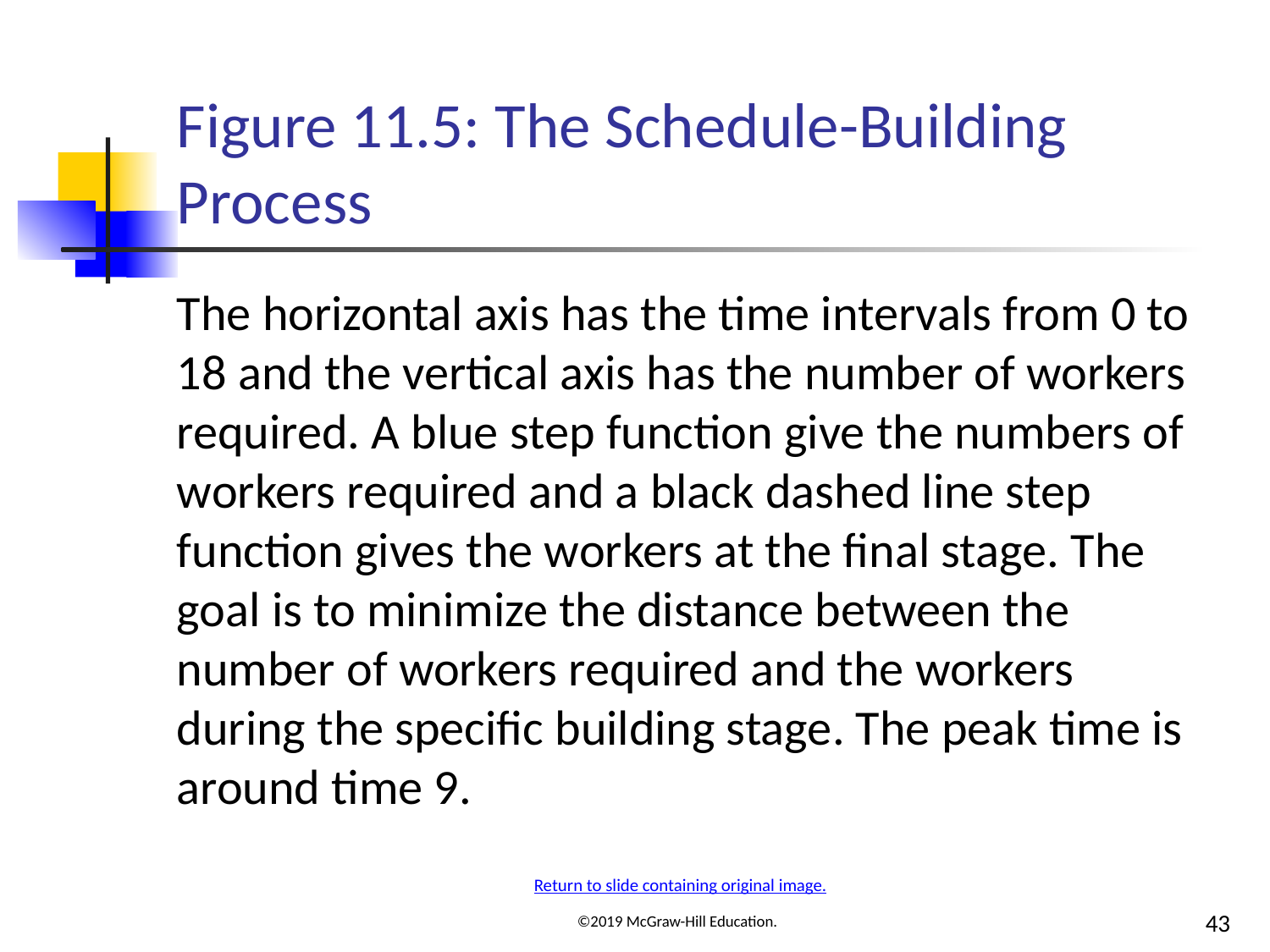

# Figure 11.5: The Schedule-Building Process
The horizontal axis has the time intervals from 0 to 18 and the vertical axis has the number of workers required. A blue step function give the numbers of workers required and a black dashed line step function gives the workers at the final stage. The goal is to minimize the distance between the number of workers required and the workers during the specific building stage. The peak time is around time 9.
Return to slide containing original image.